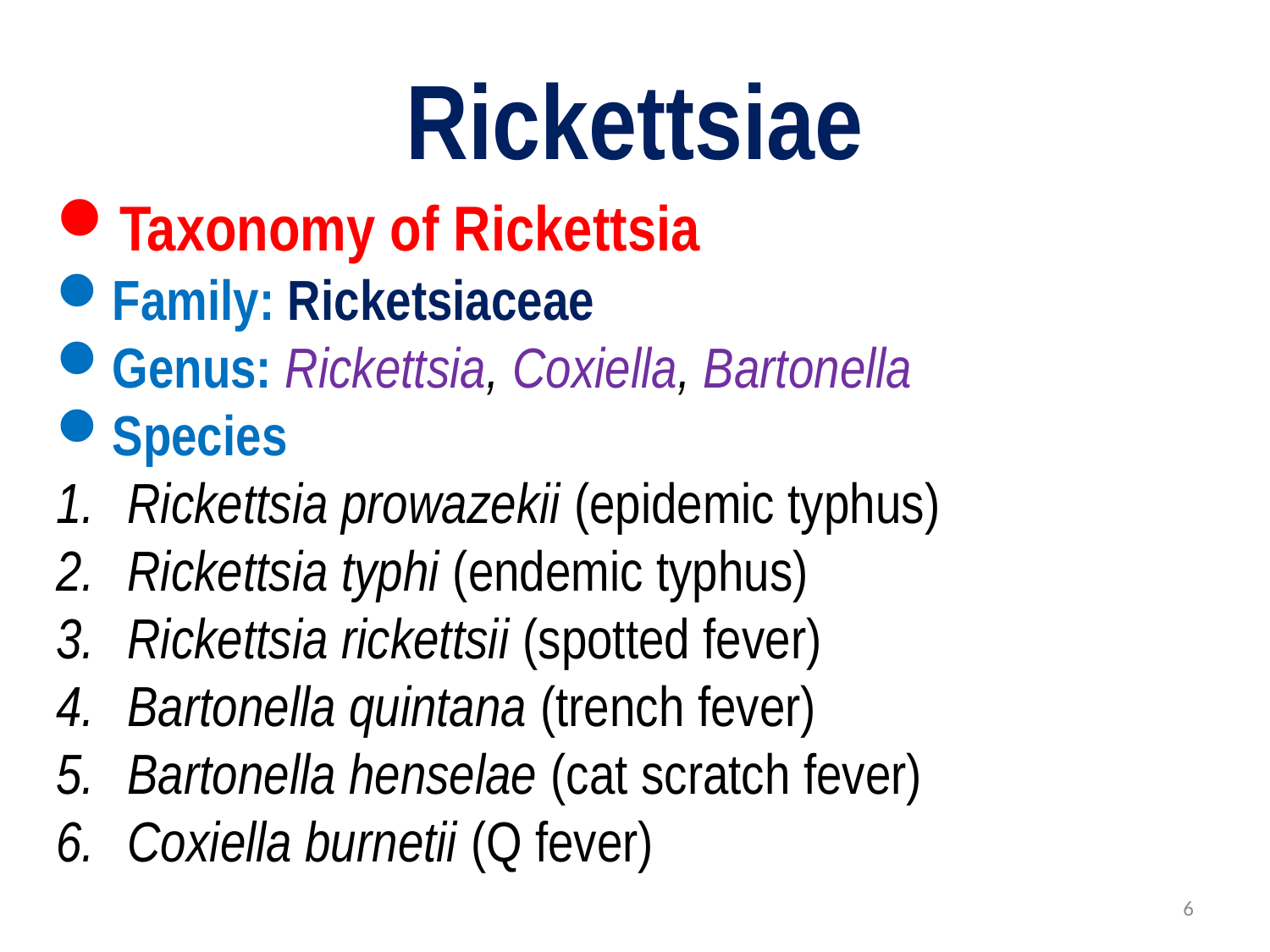

# Rickettsiae
Taxonomy of Rickettsia
Family: Ricketsiaceae
Genus: Rickettsia, Coxiella, Bartonella
Species
Rickettsia prowazekii (epidemic typhus)
Rickettsia typhi (endemic typhus)
Rickettsia rickettsii (spotted fever)
Bartonella quintana (trench fever)
Bartonella henselae (cat scratch fever)
Coxiella burnetii (Q fever)

6